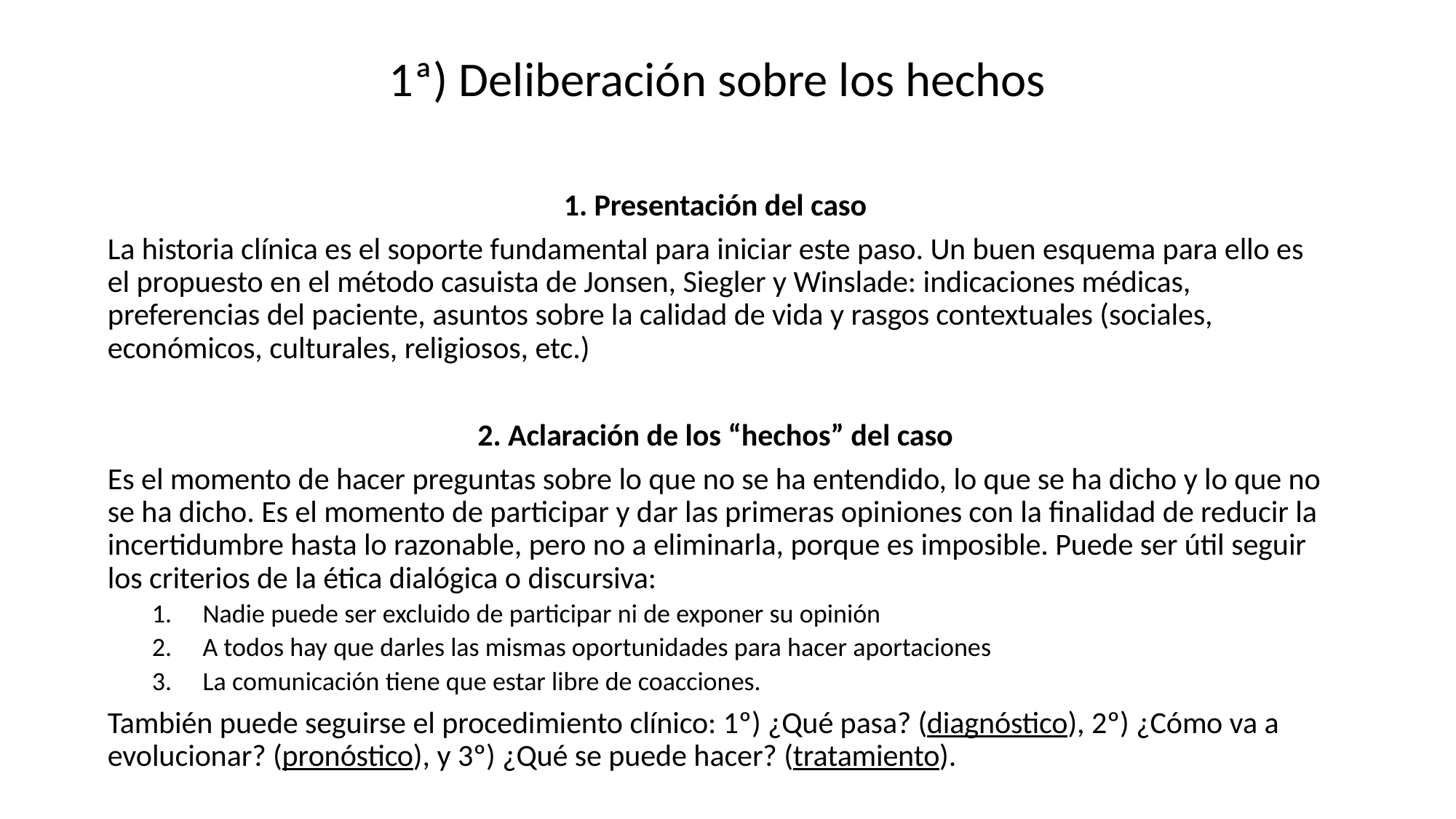

# 1ª) Deliberación sobre los hechos

1. Presentación del caso
La historia clínica es el soporte fundamental para iniciar este paso. Un buen esquema para ello es el propuesto en el método casuista de Jonsen, Siegler y Winslade: indicaciones médicas, preferencias del paciente, asuntos sobre la calidad de vida y rasgos contextuales (sociales, económicos, culturales, religiosos, etc.)

2. Aclaración de los “hechos” del caso
Es el momento de hacer preguntas sobre lo que no se ha entendido, lo que se ha dicho y lo que no se ha dicho. Es el momento de participar y dar las primeras opiniones con la finalidad de reducir la incertidumbre hasta lo razonable, pero no a eliminarla, porque es imposible. Puede ser útil seguir los criterios de la ética dialógica o discursiva:
Nadie puede ser excluido de participar ni de exponer su opinión
A todos hay que darles las mismas oportunidades para hacer aportaciones
La comunicación tiene que estar libre de coacciones.
También puede seguirse el procedimiento clínico: 1º) ¿Qué pasa? (diagnóstico), 2º) ¿Cómo va a evolucionar? (pronóstico), y 3º) ¿Qué se puede hacer? (tratamiento).